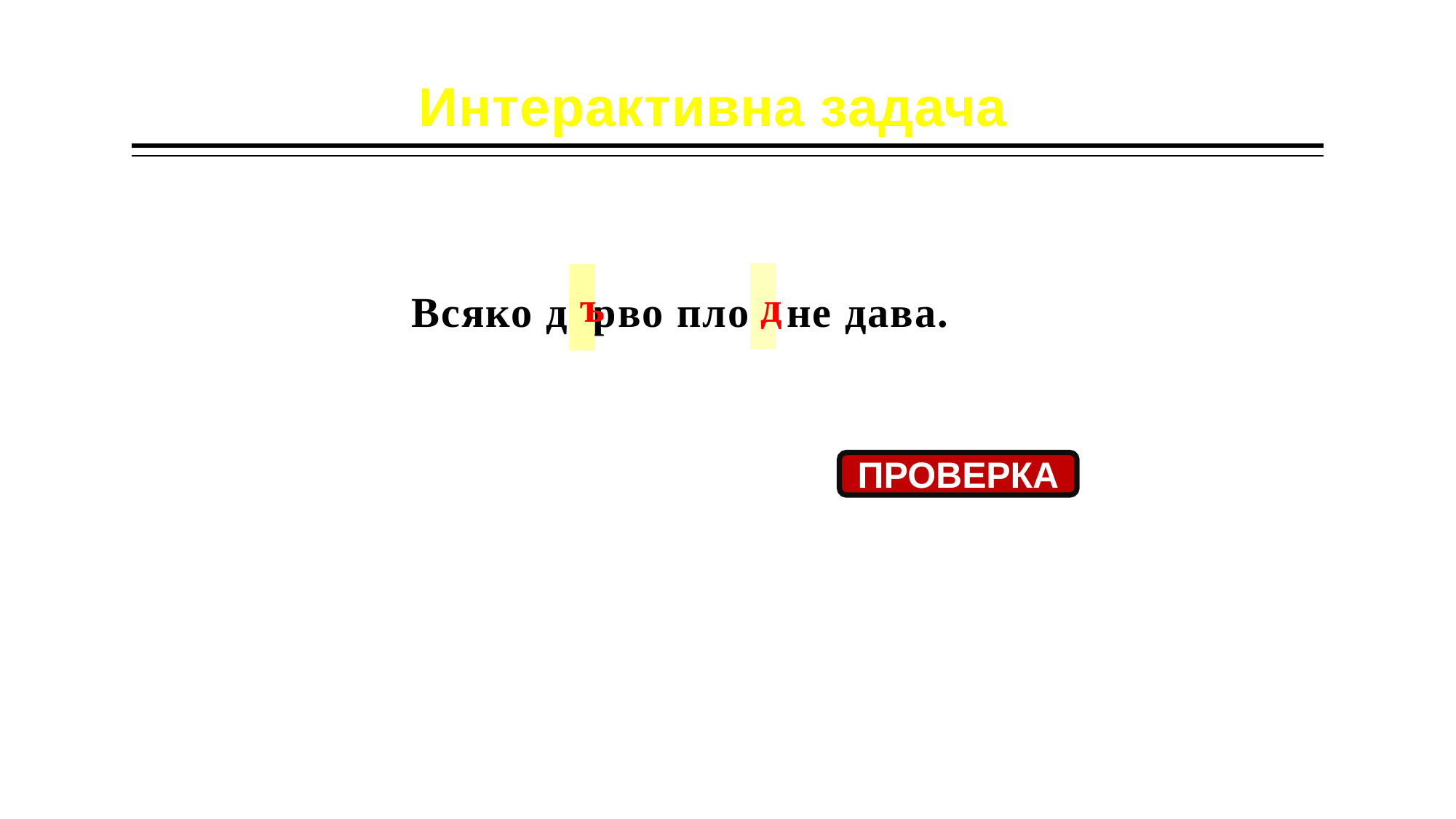

Интерактивна задача

Всяко д  рво пло   не дава.
ъ
д

ПРОВЕРКА